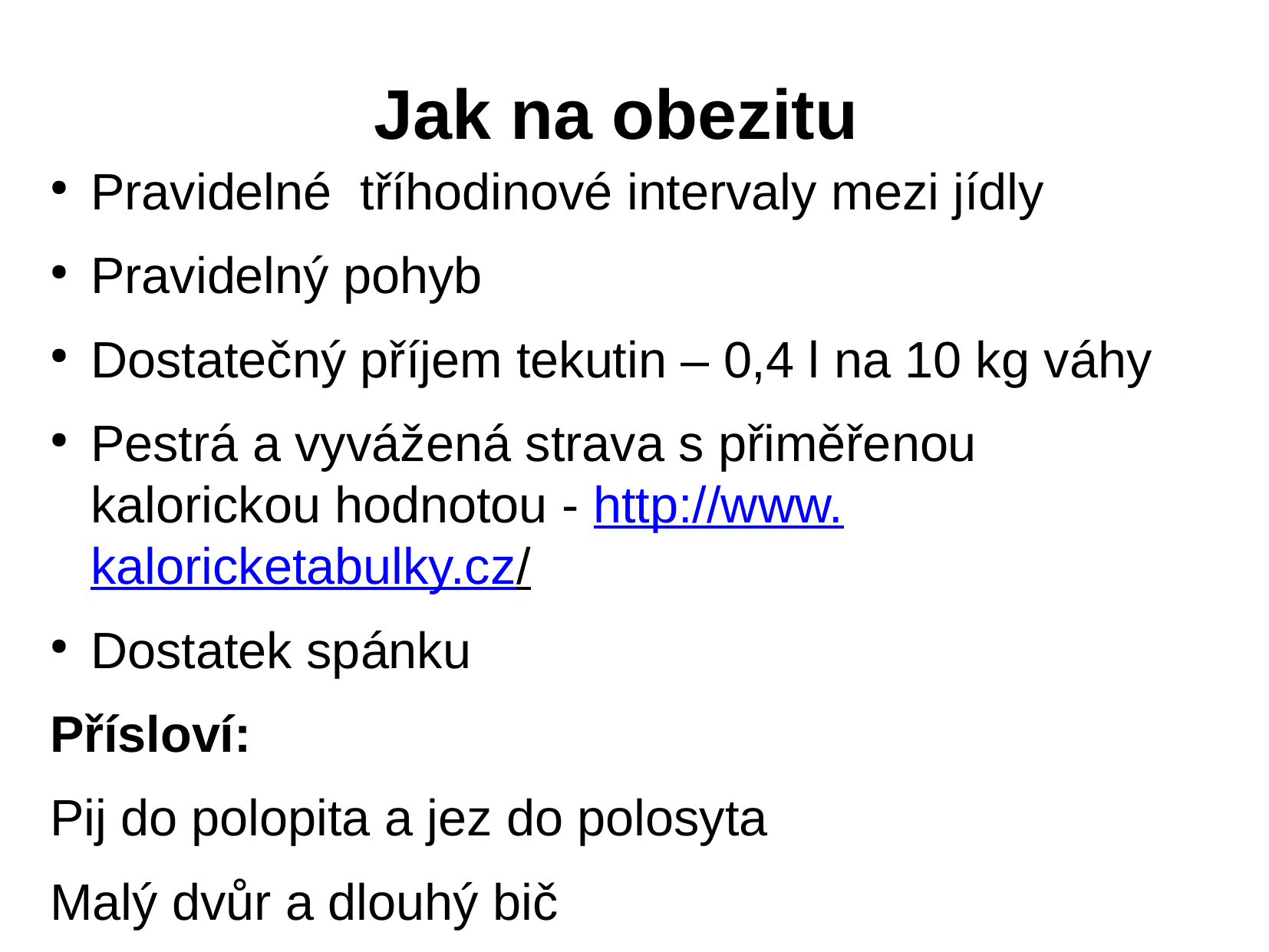

# Jak na obezitu
Pravidelné  tříhodinové intervaly mezi jídly
Pravidelný pohyb
Dostatečný příjem tekutin – 0,4 l na 10 kg váhy
Pestrá a vyvážená strava s přiměřenou kalorickou hodnotou - http://www.kaloricketabulky.cz/
Dostatek spánku
Přísloví:
Pij do polopita a jez do polosyta
Malý dvůr a dlouhý bič